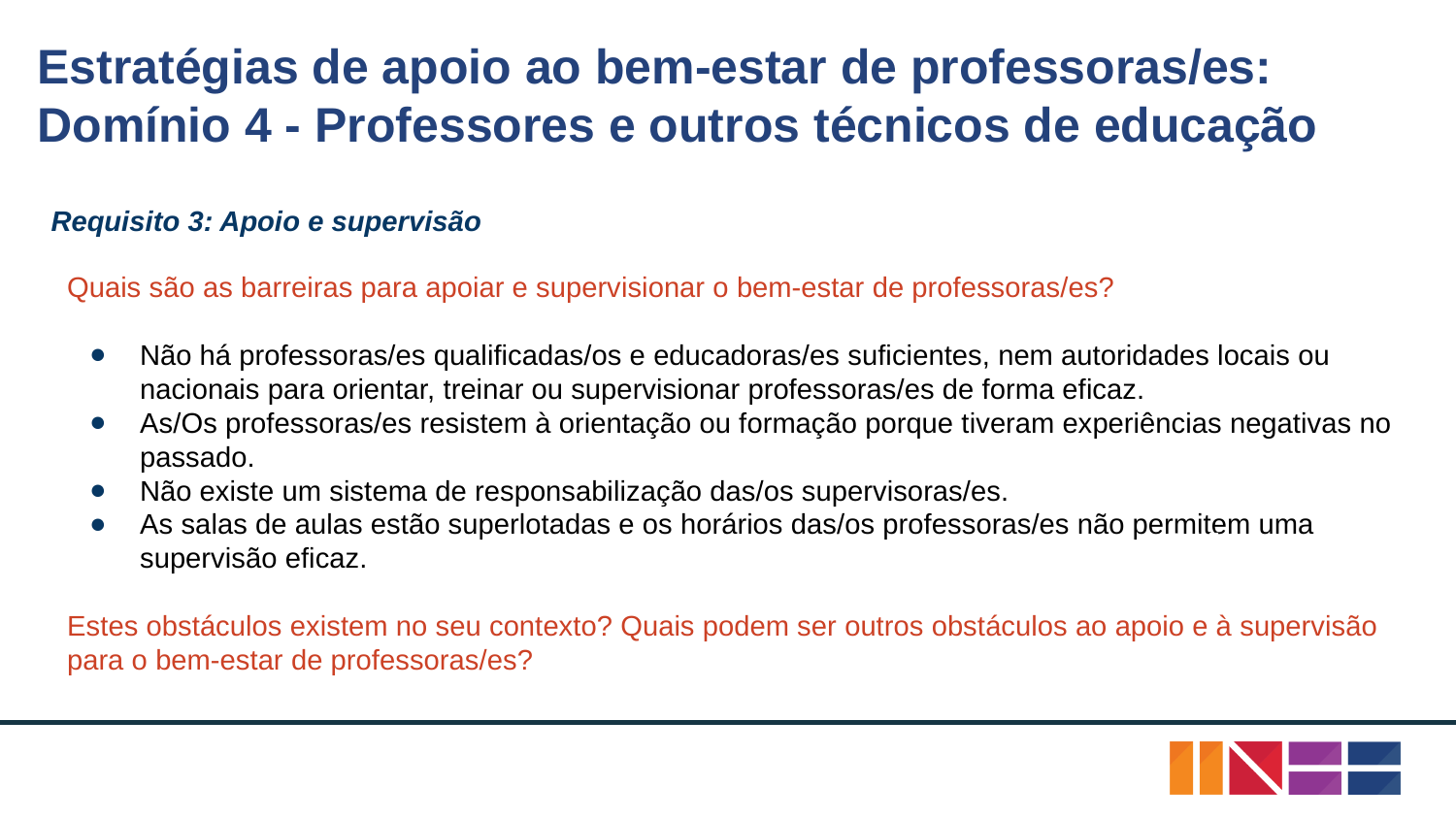

# Estratégias de apoio ao bem-estar de professoras/es:
Domínio 4 - Professores e outros técnicos de educação
Requisito 3: Apoio e supervisão
Quais são as barreiras para apoiar e supervisionar o bem-estar de professoras/es?

Não há professoras/es qualificadas/os e educadoras/es suficientes, nem autoridades locais ou nacionais para orientar, treinar ou supervisionar professoras/es de forma eficaz.
As/Os professoras/es resistem à orientação ou formação porque tiveram experiências negativas no passado.
Não existe um sistema de responsabilização das/os supervisoras/es.
As salas de aulas estão superlotadas e os horários das/os professoras/es não permitem uma supervisão eficaz.

Estes obstáculos existem no seu contexto? Quais podem ser outros obstáculos ao apoio e à supervisão para o bem-estar de professoras/es?
Crédito: Oxfam